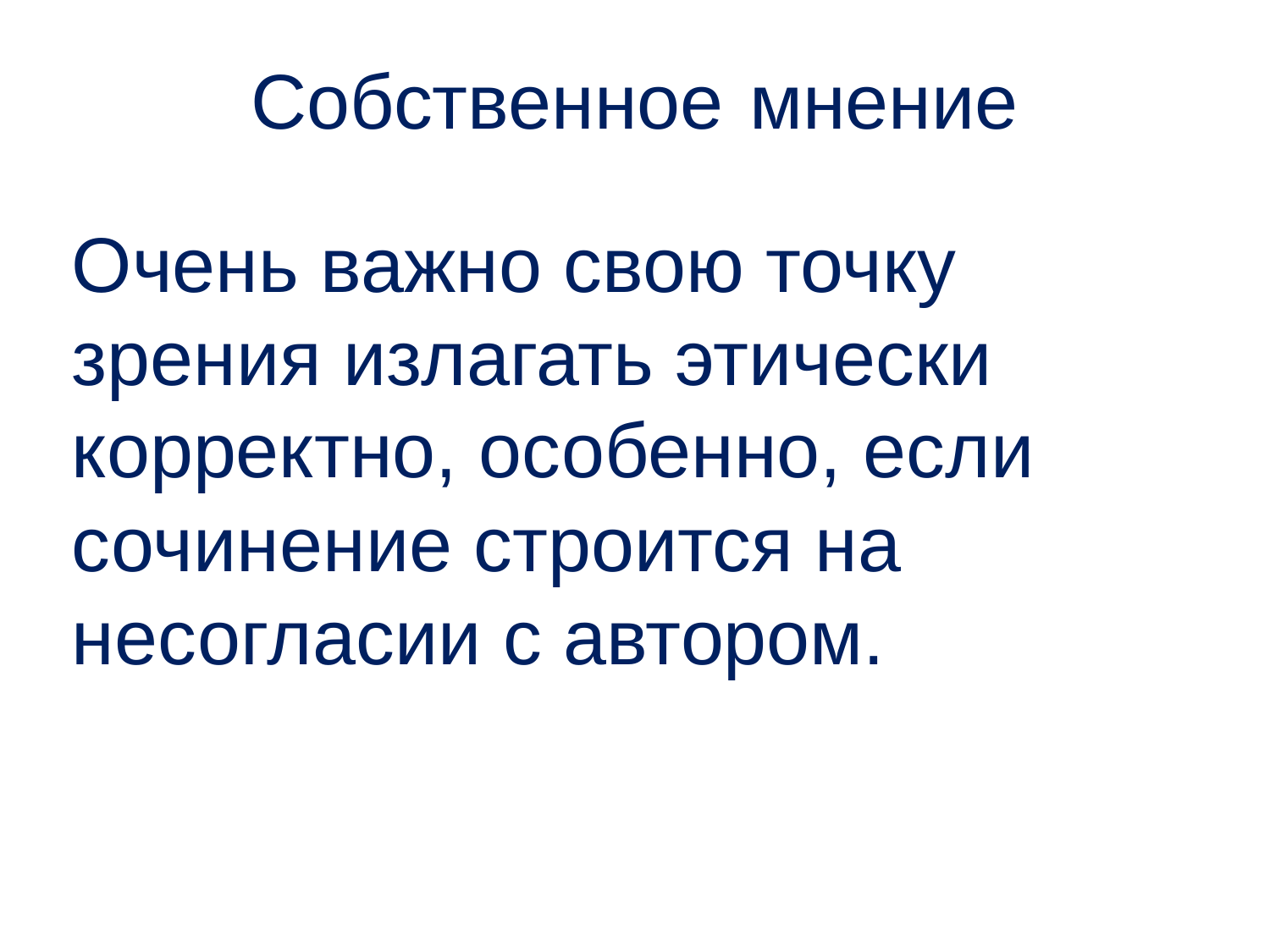

# Собственное мнение
Очень важно свою точку зрения излагать этически корректно, особенно, если  сочинение строится на несогласии с автором.